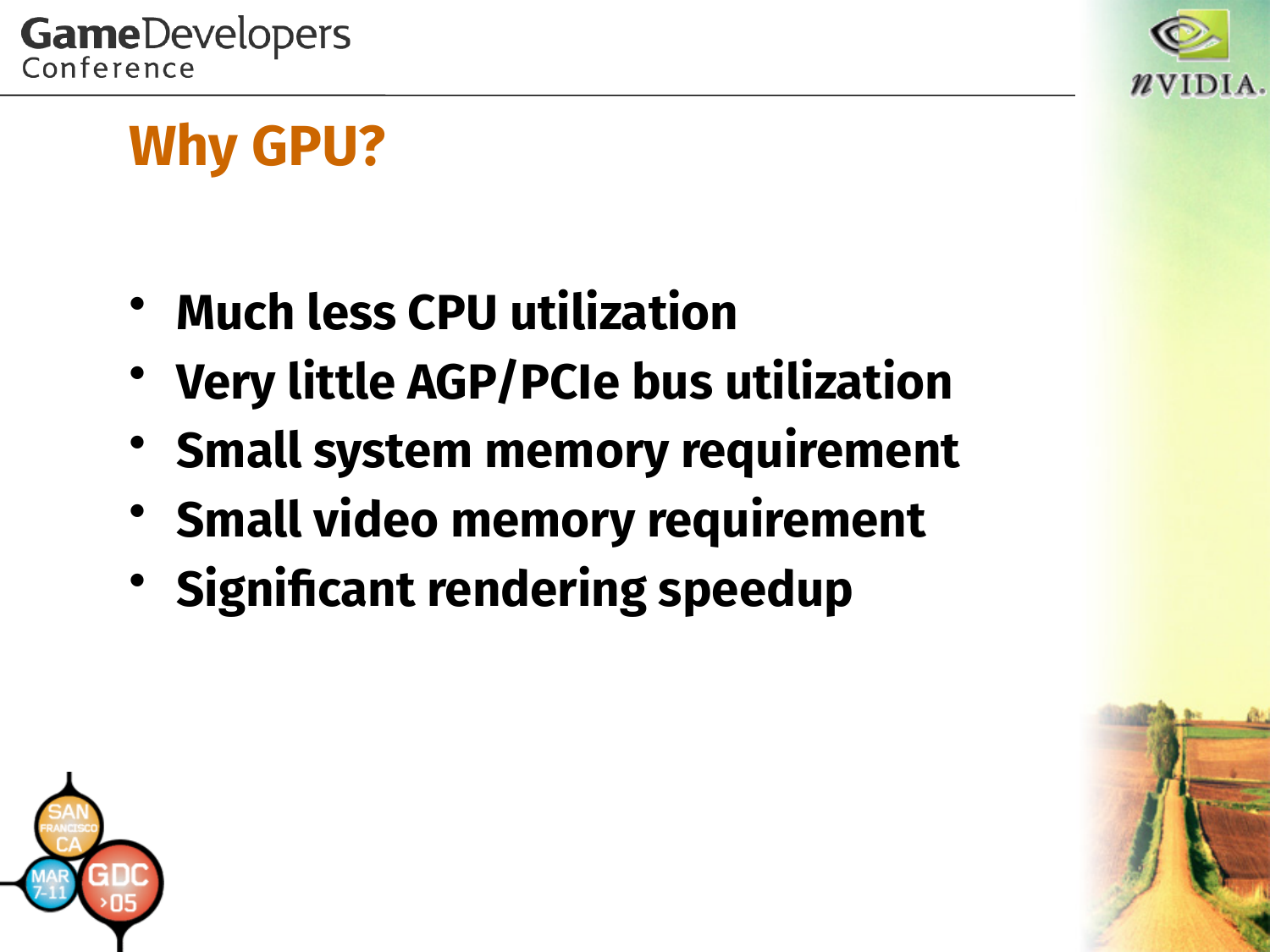

# Why GPU?
Much less CPU utilization
Very little AGP/PCIe bus utilization
Small system memory requirement
Small video memory requirement
Significant rendering speedup